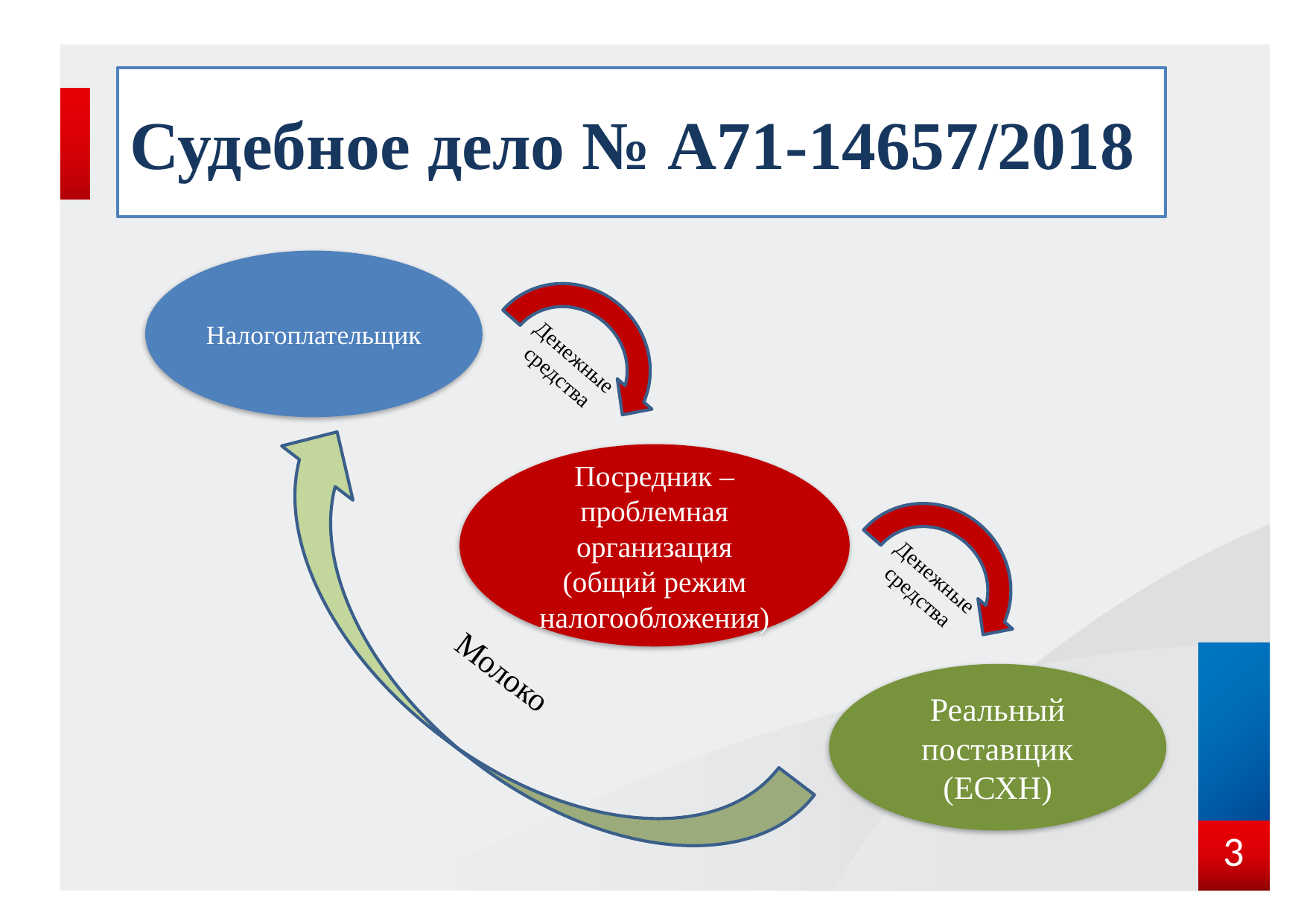

# Судебное дело № А71-14657/2018

Налогоплательщик
Денежные средства
Молоко
Посредник – проблемная организация (общий режим налогообложения)
Денежные средства
Реальный поставщик (ЕСХН)
3